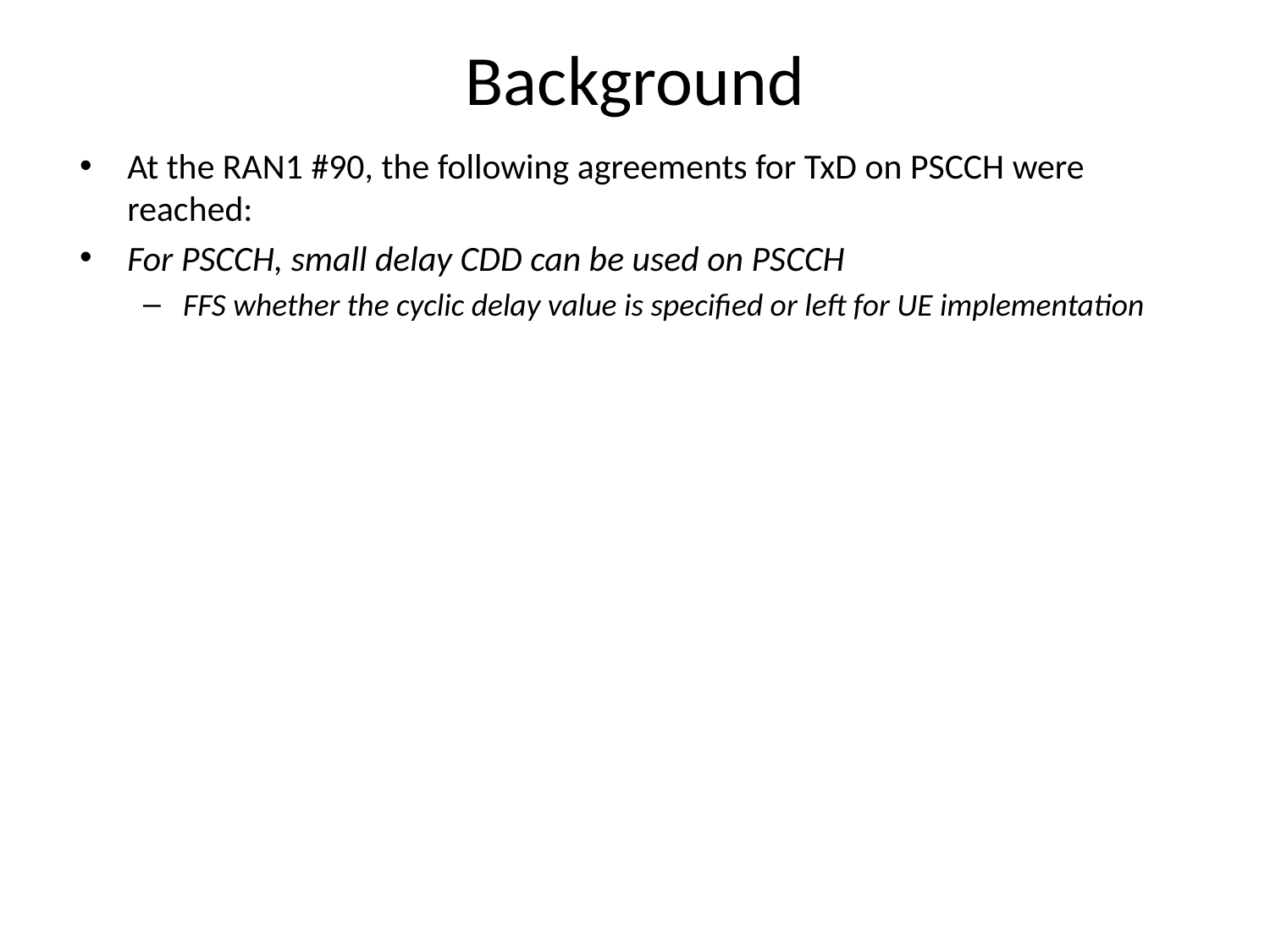

Background
At the RAN1 #90, the following agreements for TxD on PSCCH were reached:
For PSCCH, small delay CDD can be used on PSCCH
FFS whether the cyclic delay value is specified or left for UE implementation